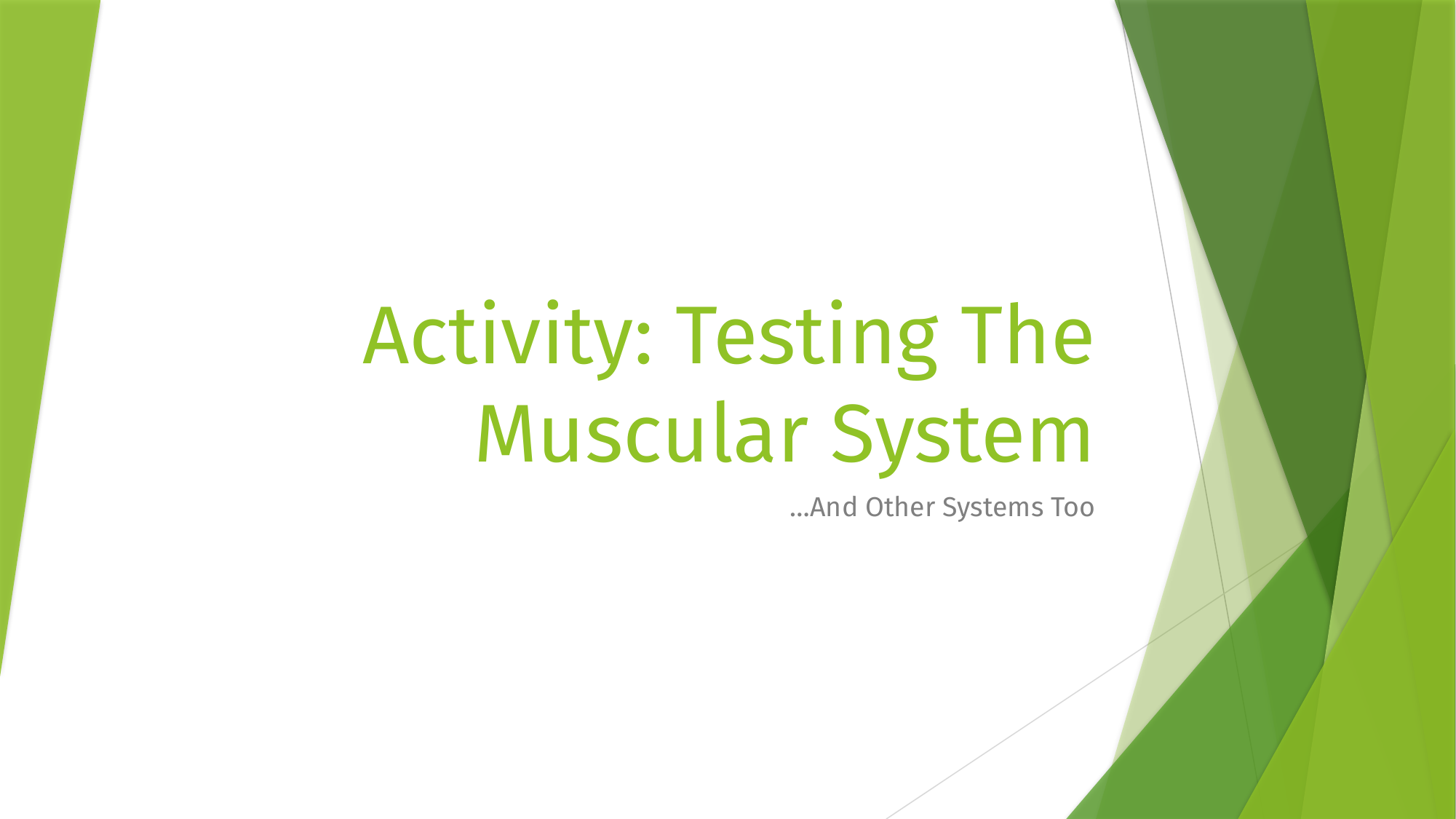

# Activity: Testing The Muscular System
…And Other Systems Too